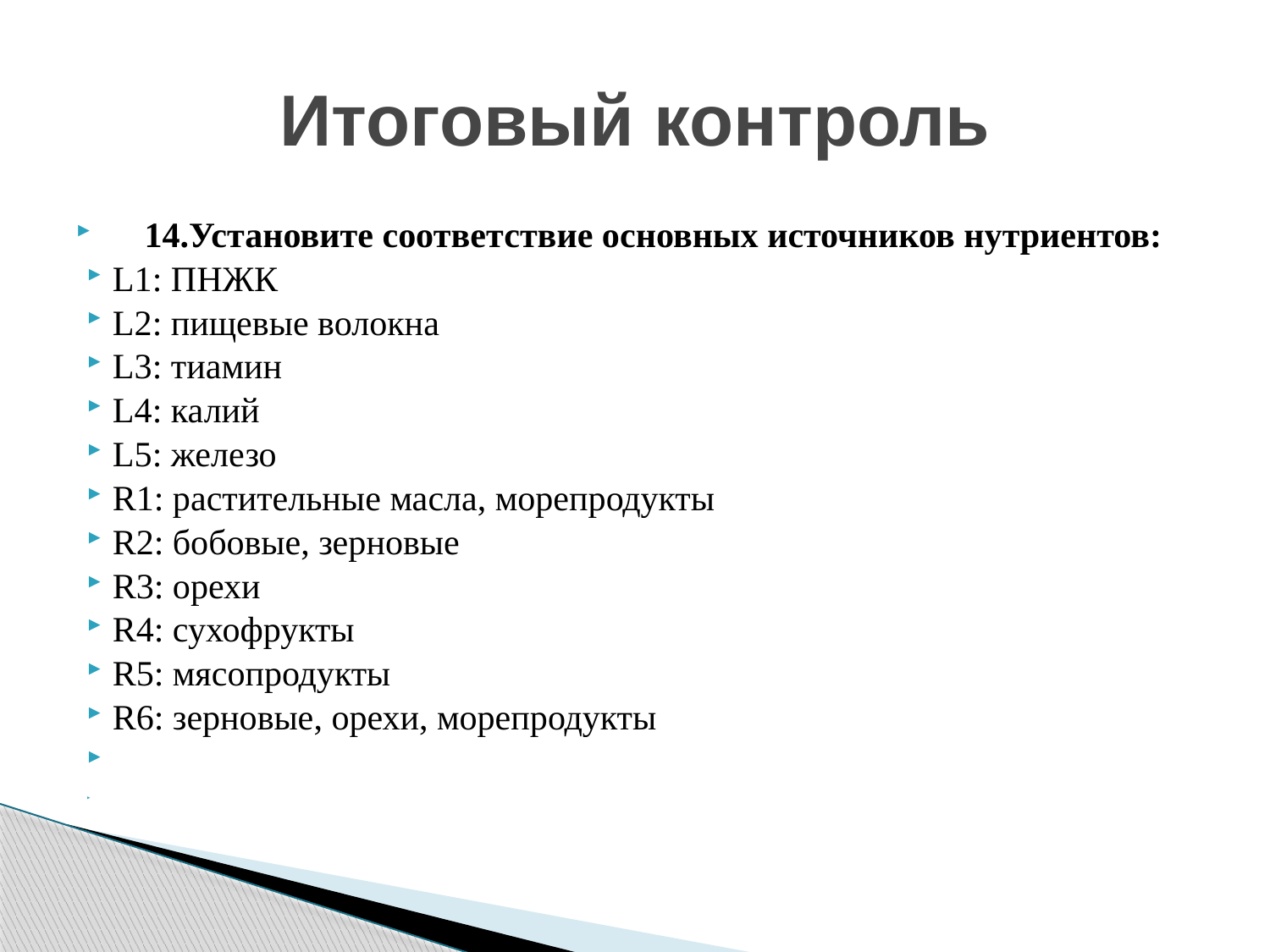

# Итоговый контроль
14.Установите соответствие основных источников нутриентов:
L1: ПНЖК
L2: пищевые волокна
L3: тиамин
L4: калий
L5: железо
R1: растительные масла, морепродукты
R2: бобовые, зерновые
R3: орехи
R4: сухофрукты
R5: мясопродукты
R6: зерновые, орехи, морепродукты